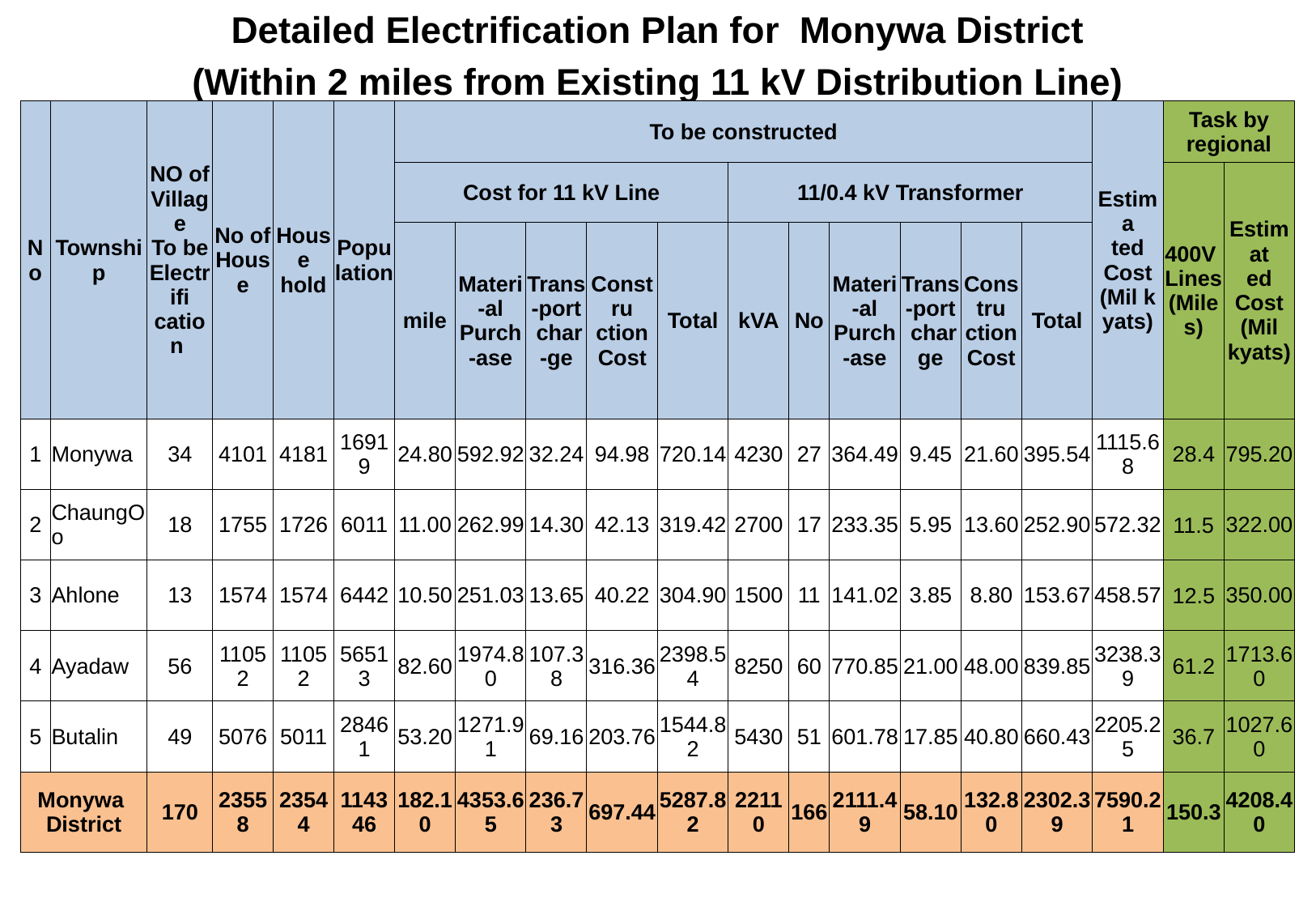

Detailed Electrification Plan for  Monywa District
(Within 2 miles from Existing 11 kV Distribution Line)
| No | Township | NO of Village To be Electrifi cation | No of House | House hold | Popu lation | To be constructed |  |  |  |  |  |  |  |  |  |  | Estima ted Cost (Mil k yats) | Task by regional |  |
| --- | --- | --- | --- | --- | --- | --- | --- | --- | --- | --- | --- | --- | --- | --- | --- | --- | --- | --- | --- |
|  |  |  |  |  |  | Cost for 11 kV Line |  |  |  |  | 11/0.4 kV Transformer |  |  |  |  |  |  | 400V Lines (Miles) | Estimat ed Cost (Mil kyats) |
|  |  |  |  |  |  | mile | Materi -al Purch -ase | Trans -port char -ge | Constru ction Cost | Total | kVA | No | Materi-al Purch -ase | Trans -port char ge | Constru ction Cost | Total |  |  |  |
| 1 | Monywa | 34 | 4101 | 4181 | 16919 | 24.80 | 592.92 | 32.24 | 94.98 | 720.14 | 4230 | 27 | 364.49 | 9.45 | 21.60 | 395.54 | 1115.68 | 28.4 | 795.20 |
| 2 | ChaungOo | 18 | 1755 | 1726 | 6011 | 11.00 | 262.99 | 14.30 | 42.13 | 319.42 | 2700 | 17 | 233.35 | 5.95 | 13.60 | 252.90 | 572.32 | 11.5 | 322.00 |
| 3 | Ahlone | 13 | 1574 | 1574 | 6442 | 10.50 | 251.03 | 13.65 | 40.22 | 304.90 | 1500 | 11 | 141.02 | 3.85 | 8.80 | 153.67 | 458.57 | 12.5 | 350.00 |
| 4 | Ayadaw | 56 | 11052 | 11052 | 56513 | 82.60 | 1974.80 | 107.38 | 316.36 | 2398.54 | 8250 | 60 | 770.85 | 21.00 | 48.00 | 839.85 | 3238.39 | 61.2 | 1713.60 |
| 5 | Butalin | 49 | 5076 | 5011 | 28461 | 53.20 | 1271.91 | 69.16 | 203.76 | 1544.82 | 5430 | 51 | 601.78 | 17.85 | 40.80 | 660.43 | 2205.25 | 36.7 | 1027.60 |
| Monywa District |  | 170 | 23558 | 23544 | 114346 | 182.10 | 4353.65 | 236.73 | 697.44 | 5287.82 | 22110 | 166 | 2111.49 | 58.10 | 132.80 | 2302.39 | 7590.21 | 150.3 | 4208.40 |